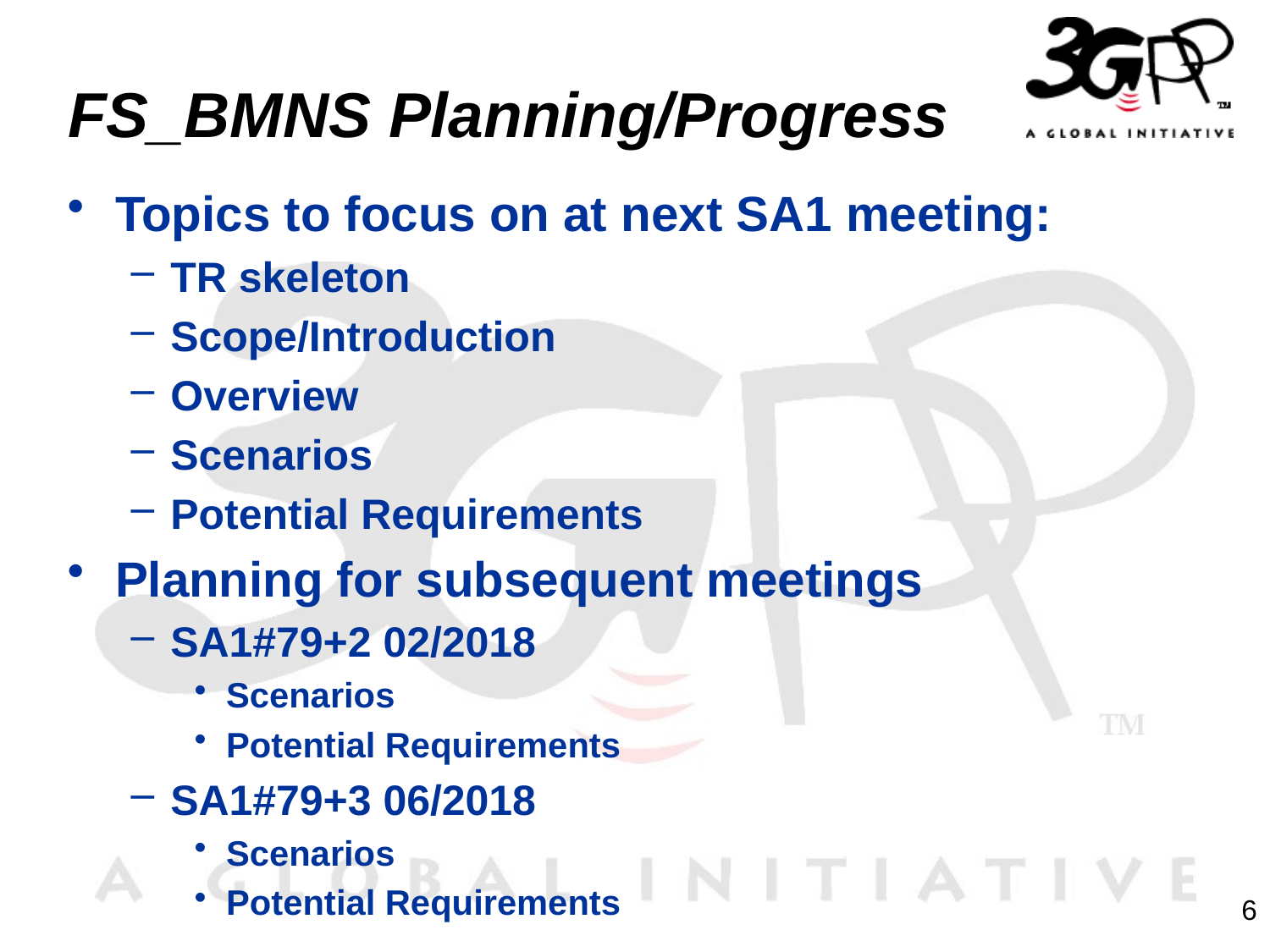

# FS_BMNS Planning/Progress
Topics to focus on at next SA1 meeting:
TR skeleton
Scope/Introduction
Overview
Scenarios
Potential Requirements
Planning for subsequent meetings
SA1#79+2 02/2018
Scenarios
Potential Requirements
SA1#79+3 06/2018
Scenarios
Potential Requirements

6